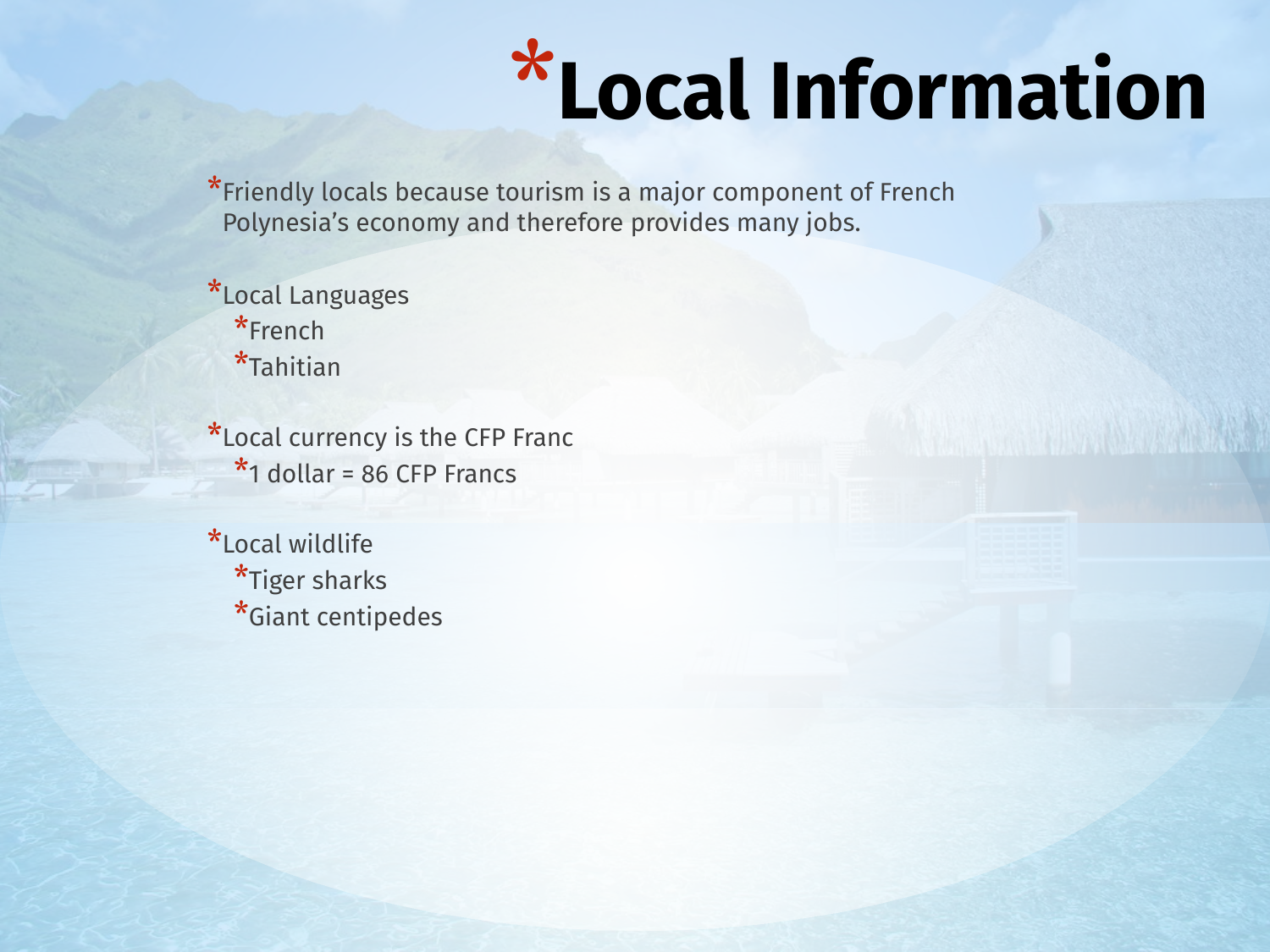

# Local Information
Friendly locals because tourism is a major component of French Polynesia’s economy and therefore provides many jobs.

Local Languages
French
Tahitian

Local currency is the CFP Franc
1 dollar = 86 CFP Francs

Local wildlife
Tiger sharks
Giant centipedes